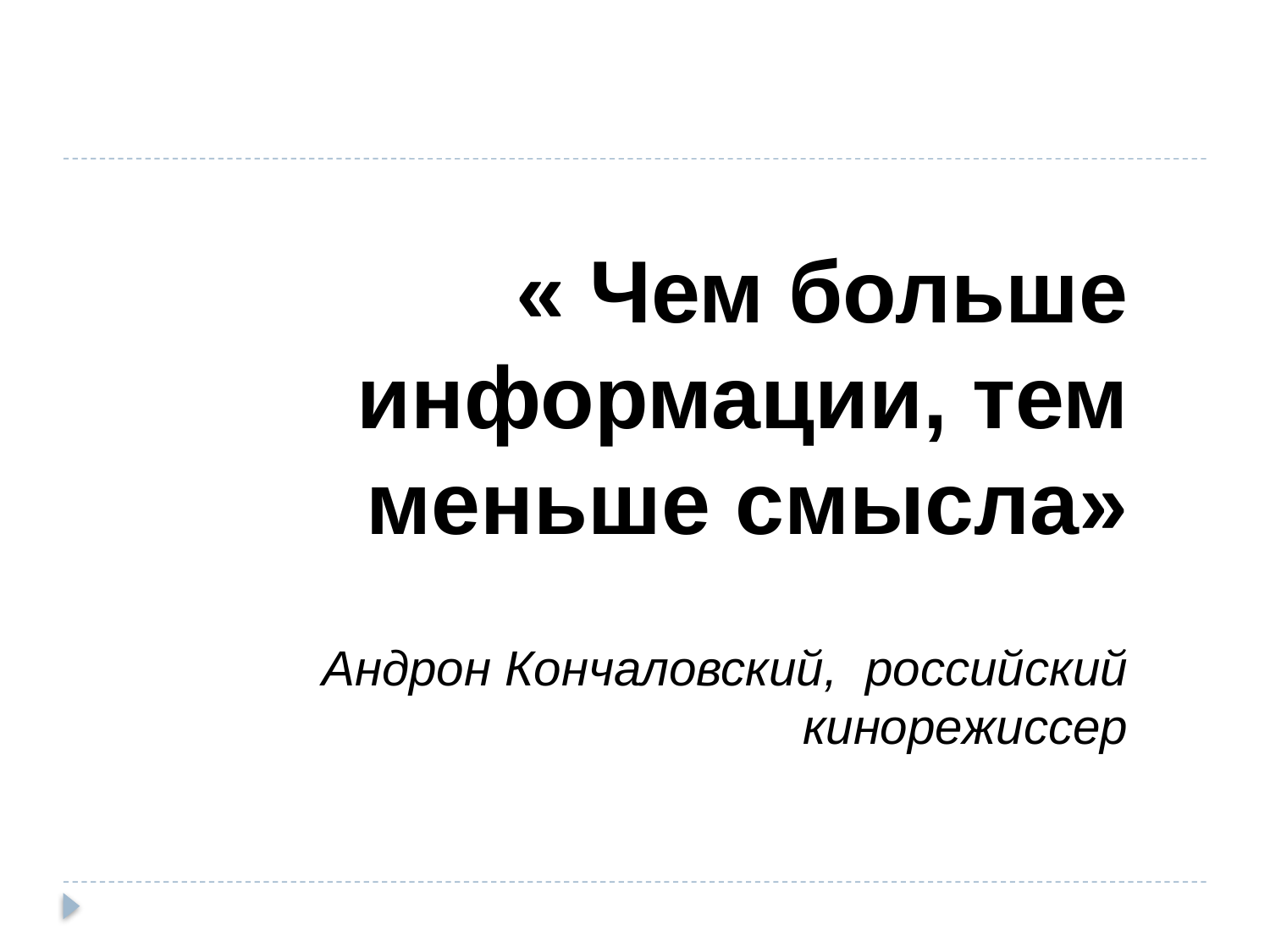

« Чем больше информации, тем меньше смысла»
Андрон Кончаловский,  российский кинорежиссер